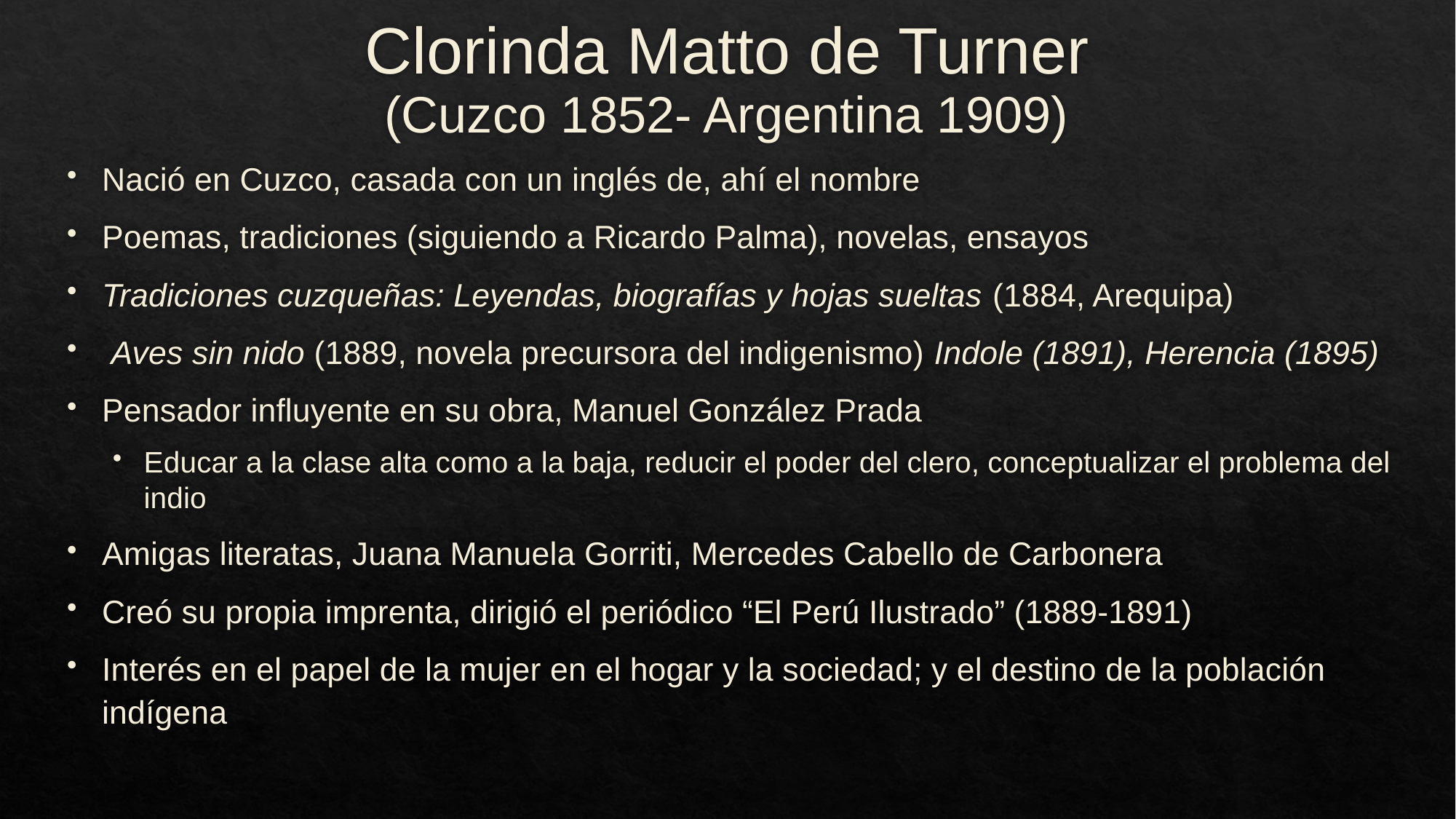

# Clorinda Matto de Turner (Cuzco 1852- Argentina 1909)
Nació en Cuzco, casada con un inglés de, ahí el nombre
Poemas, tradiciones (siguiendo a Ricardo Palma), novelas, ensayos
Tradiciones cuzqueñas: Leyendas, biografías y hojas sueltas (1884, Arequipa)
 Aves sin nido (1889, novela precursora del indigenismo) Indole (1891), Herencia (1895)
Pensador influyente en su obra, Manuel González Prada
Educar a la clase alta como a la baja, reducir el poder del clero, conceptualizar el problema del indio
Amigas literatas, Juana Manuela Gorriti, Mercedes Cabello de Carbonera
Creó su propia imprenta, dirigió el periódico “El Perú Ilustrado” (1889-1891)
Interés en el papel de la mujer en el hogar y la sociedad; y el destino de la población indígena